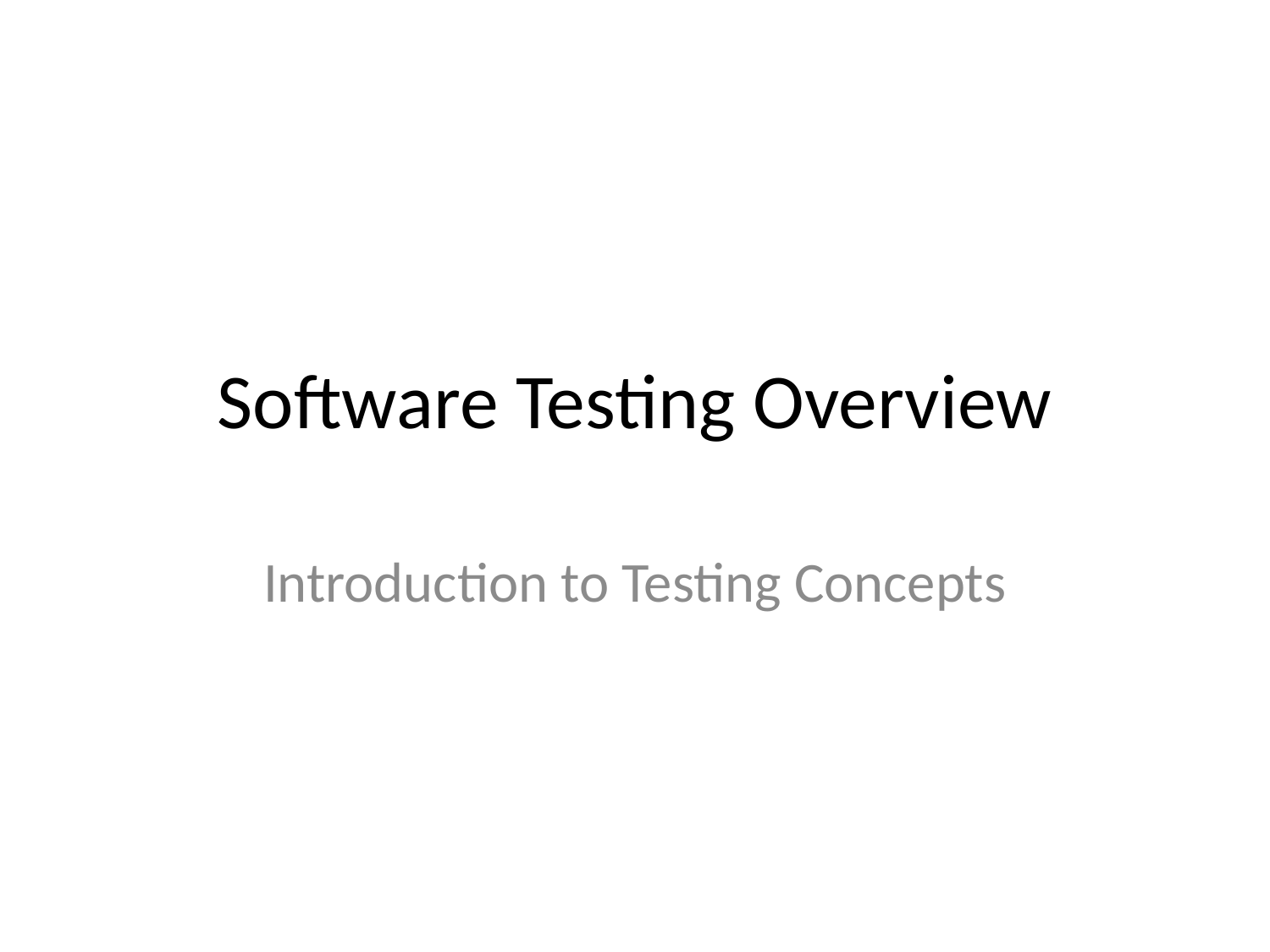

# Software Testing Overview
Introduction to Testing Concepts